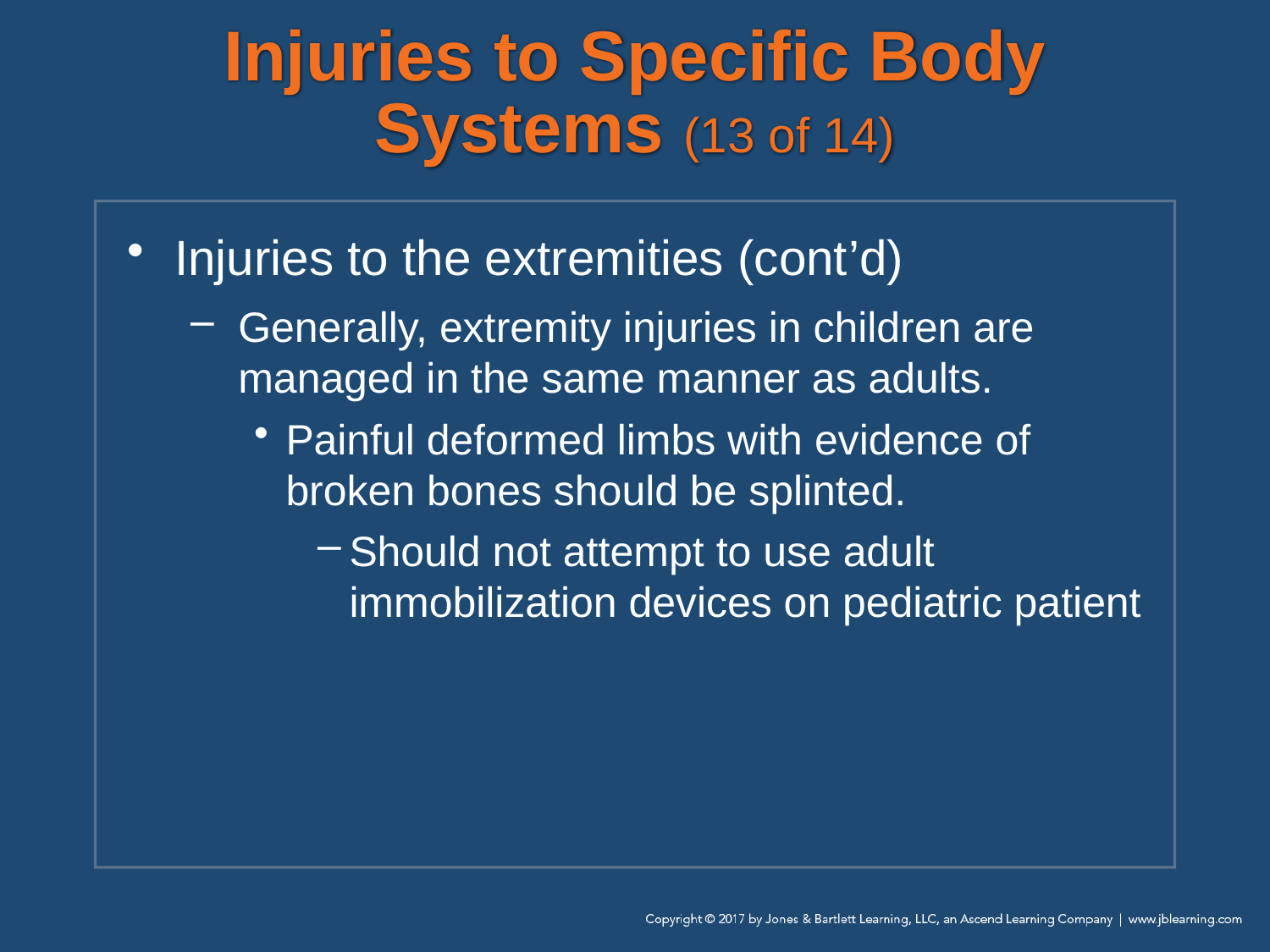

# Injuries to Specific Body Systems (13 of 14)
Injuries to the extremities (cont’d)
Generally, extremity injuries in children are managed in the same manner as adults.
Painful deformed limbs with evidence of broken bones should be splinted.
Should not attempt to use adult immobilization devices on pediatric patient